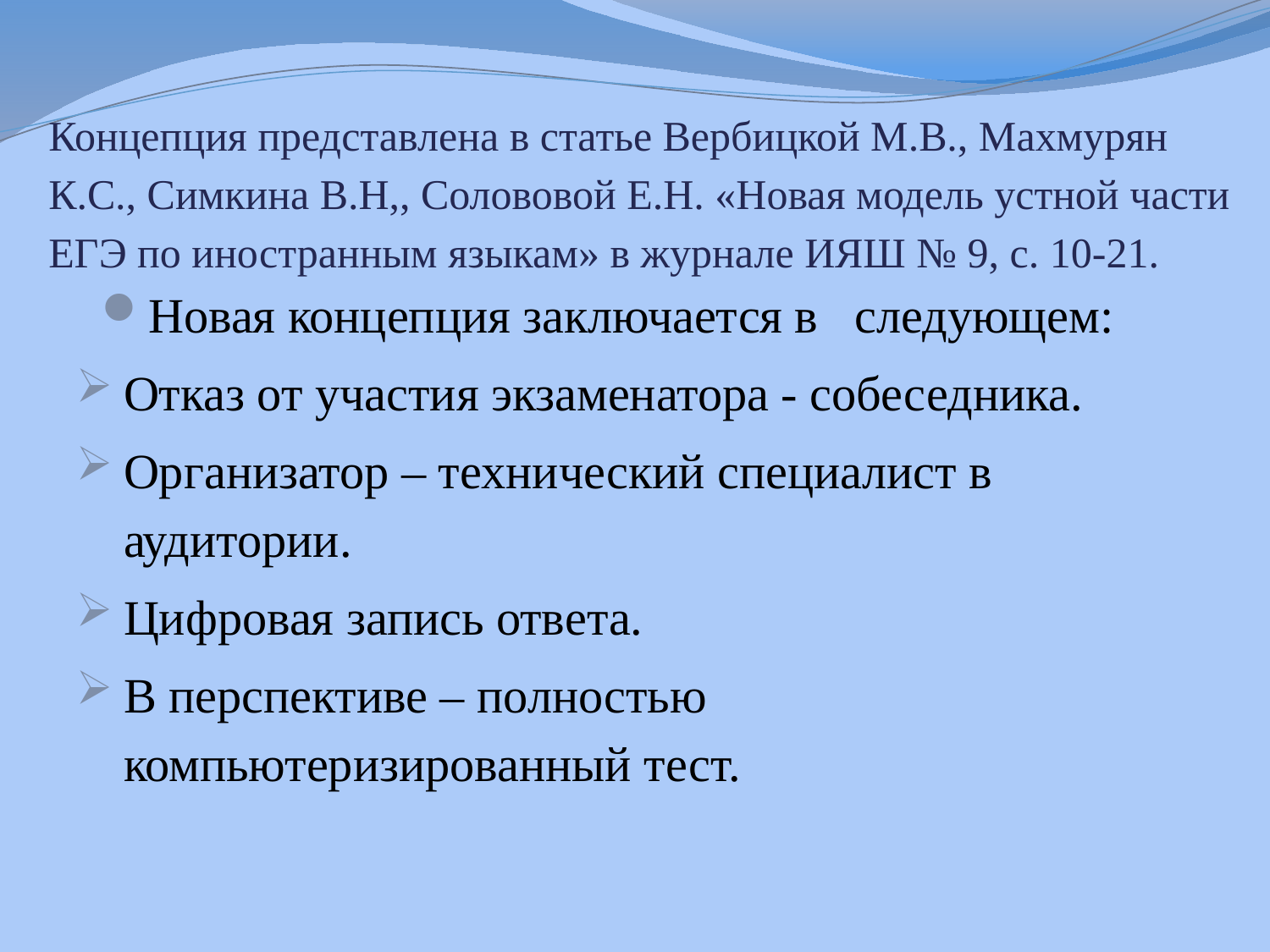

# Концепция представлена в статье Вербицкой М.В., Махмурян К.С., Симкина В.Н,, Солововой Е.Н. «Новая модель устной части ЕГЭ по иностранным языкам» в журнале ИЯШ № 9, с. 10-21.
Новая концепция заключается в   следующем:
Отказ от участия экзаменатора - собеседника.
Организатор – технический специалист в аудитории.
Цифровая запись ответа.
В перспективе – полностью компьютеризированный тест.